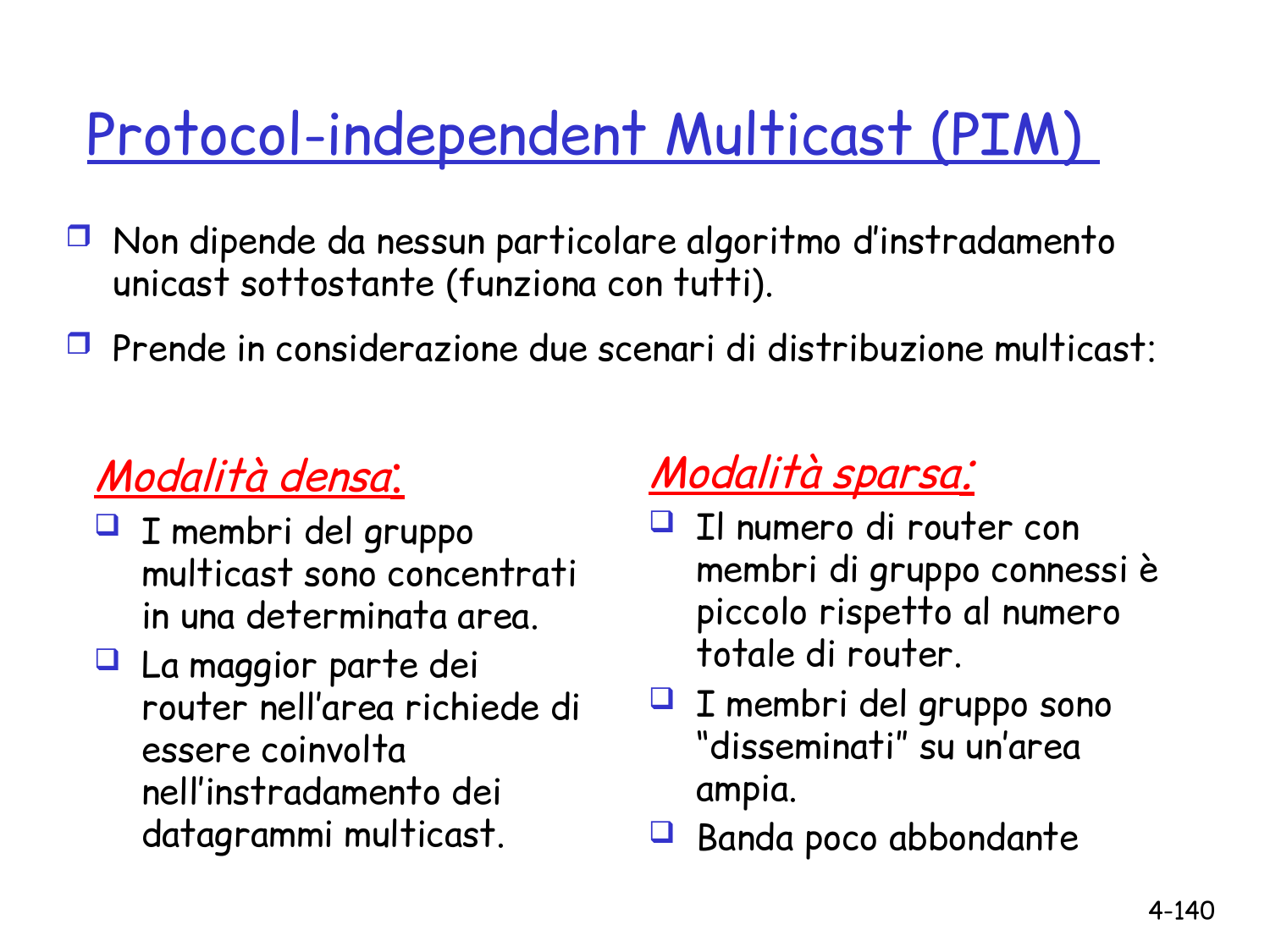

# Protocol-independent Multicast (PIM)
Non dipende da nessun particolare algoritmo d’instradamento unicast sottostante (funziona con tutti).
Prende in considerazione due scenari di distribuzione multicast:

Modalità sparsa:
Il numero di router con membri di gruppo connessi è piccolo rispetto al numero totale di router.
I membri del gruppo sono “disseminati” su un’area ampia.
Banda poco abbondante
Modalità densa:
I membri del gruppo multicast sono concentrati in una determinata area.
La maggior parte dei router nell’area richiede di essere coinvolta nell’instradamento dei datagrammi multicast.
4-140